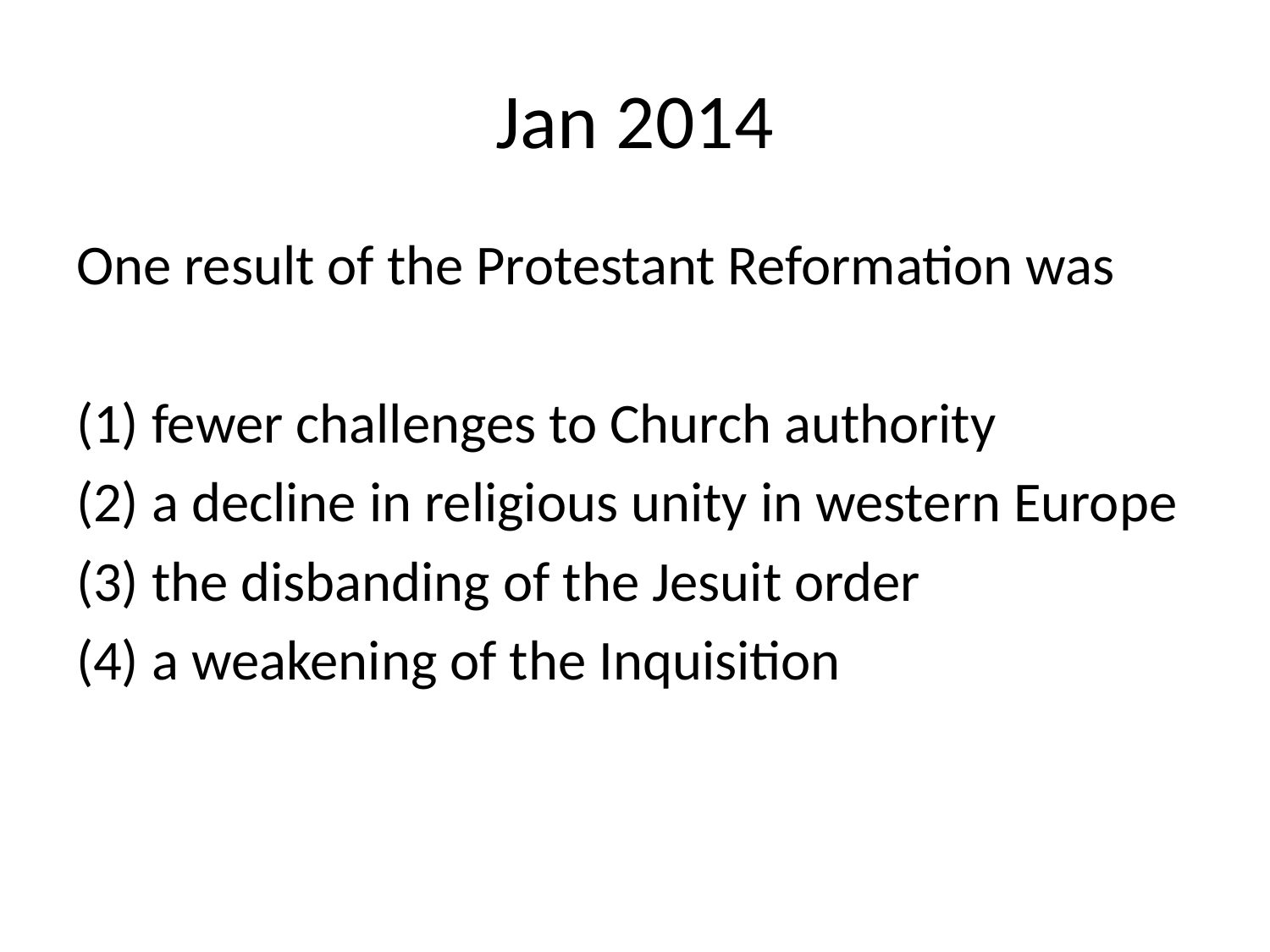

# Jan 2014
One result of the Protestant Reformation was

(1) fewer challenges to Church authority
(2) a decline in religious unity in western Europe
(3) the disbanding of the Jesuit order
(4) a weakening of the Inquisition